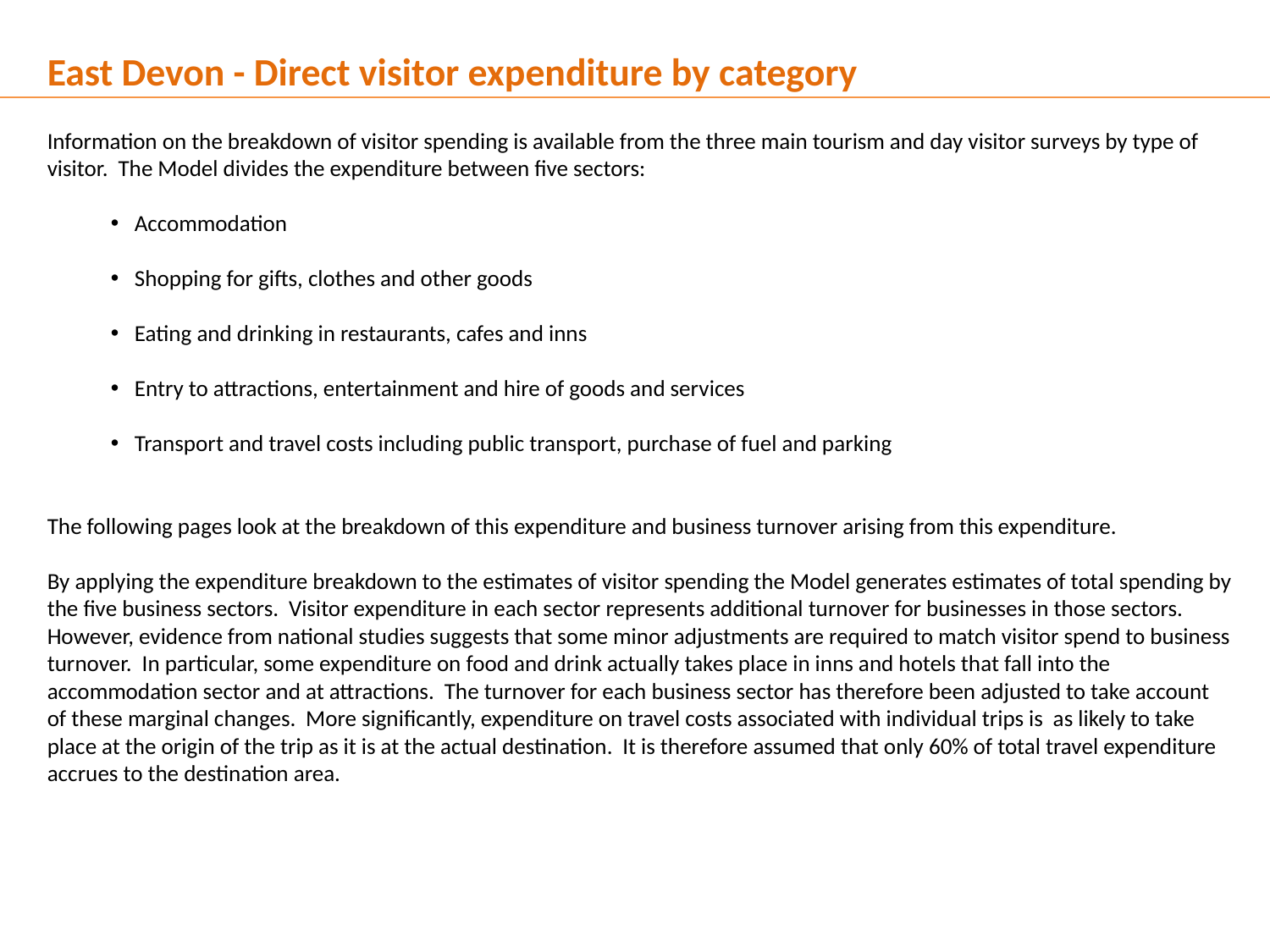

East Devon - Direct visitor expenditure by category

Information on the breakdown of visitor spending is available from the three main tourism and day visitor surveys by type of visitor.  The Model divides the expenditure between five sectors:

Accommodation

Shopping for gifts, clothes and other goods

Eating and drinking in restaurants, cafes and inns

Entry to attractions, entertainment and hire of goods and services

Transport and travel costs including public transport, purchase of fuel and parking

The following pages look at the breakdown of this expenditure and business turnover arising from this expenditure.

By applying the expenditure breakdown to the estimates of visitor spending the Model generates estimates of total spending by the five business sectors.  Visitor expenditure in each sector represents additional turnover for businesses in those sectors.  However, evidence from national studies suggests that some minor adjustments are required to match visitor spend to business turnover.  In particular, some expenditure on food and drink actually takes place in inns and hotels that fall into the accommodation sector and at attractions.  The turnover for each business sector has therefore been adjusted to take account of these marginal changes.  More significantly, expenditure on travel costs associated with individual trips is  as likely to take place at the origin of the trip as it is at the actual destination.  It is therefore assumed that only 60% of total travel expenditure accrues to the destination area.
6